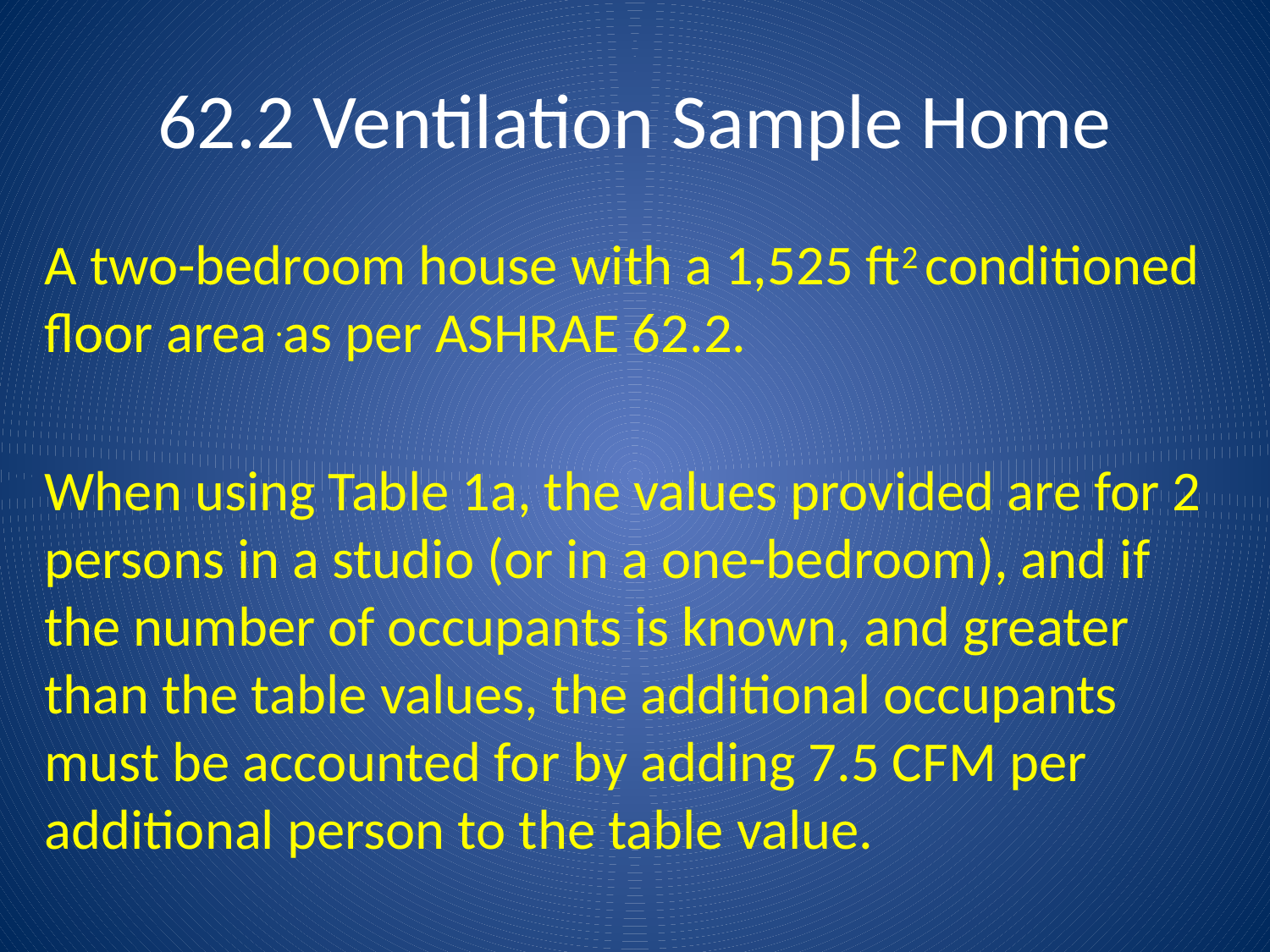

# 62.2 Ventilation Sample Home
A two-bedroom house with a 1,525 ft2 conditioned floor area .as per ASHRAE 62.2.

When using Table 1a, the values provided are for 2 persons in a studio (or in a one-bedroom), and if the number of occupants is known, and greater than the table values, the additional occupants must be accounted for by adding 7.5 CFM per additional person to the table value.